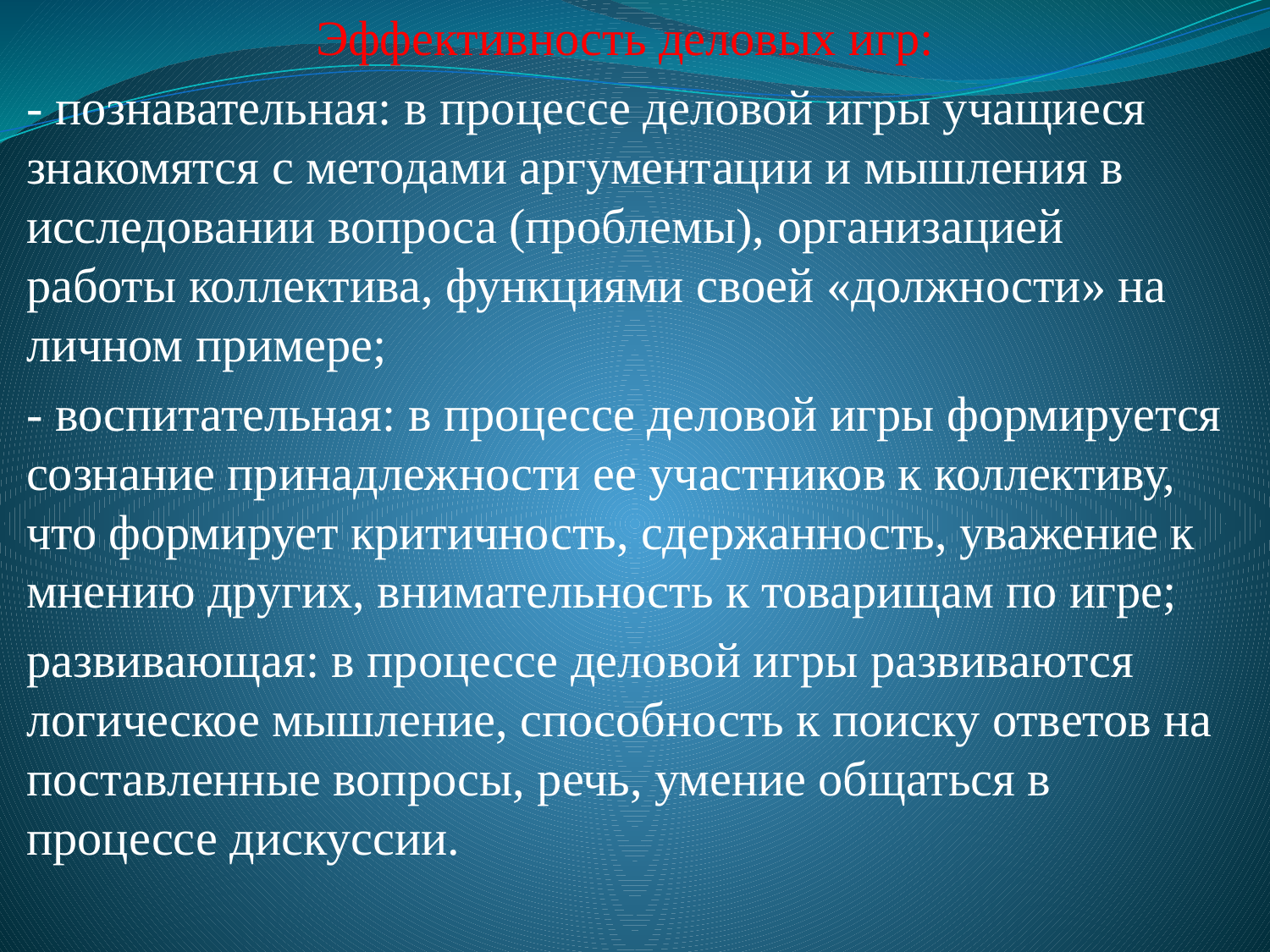

Эффективность деловых игр:
- познавательная: в процессе деловой игры учащиеся знакомятся с методами аргументации и мышления в исследовании вопроса (проблемы), организацией работы коллектива, функциями своей «должности» на личном примере;
- воспитательная: в процессе деловой игры формируется сознание принадлежности ее участников к коллективу, что формирует критичность, сдержанность, уважение к мнению других, внимательность к товарищам по игре;
развивающая: в процессе деловой игры развиваются логическое мышление, способность к поиску ответов на поставленные вопросы, речь, умение общаться в процессе дискуссии.